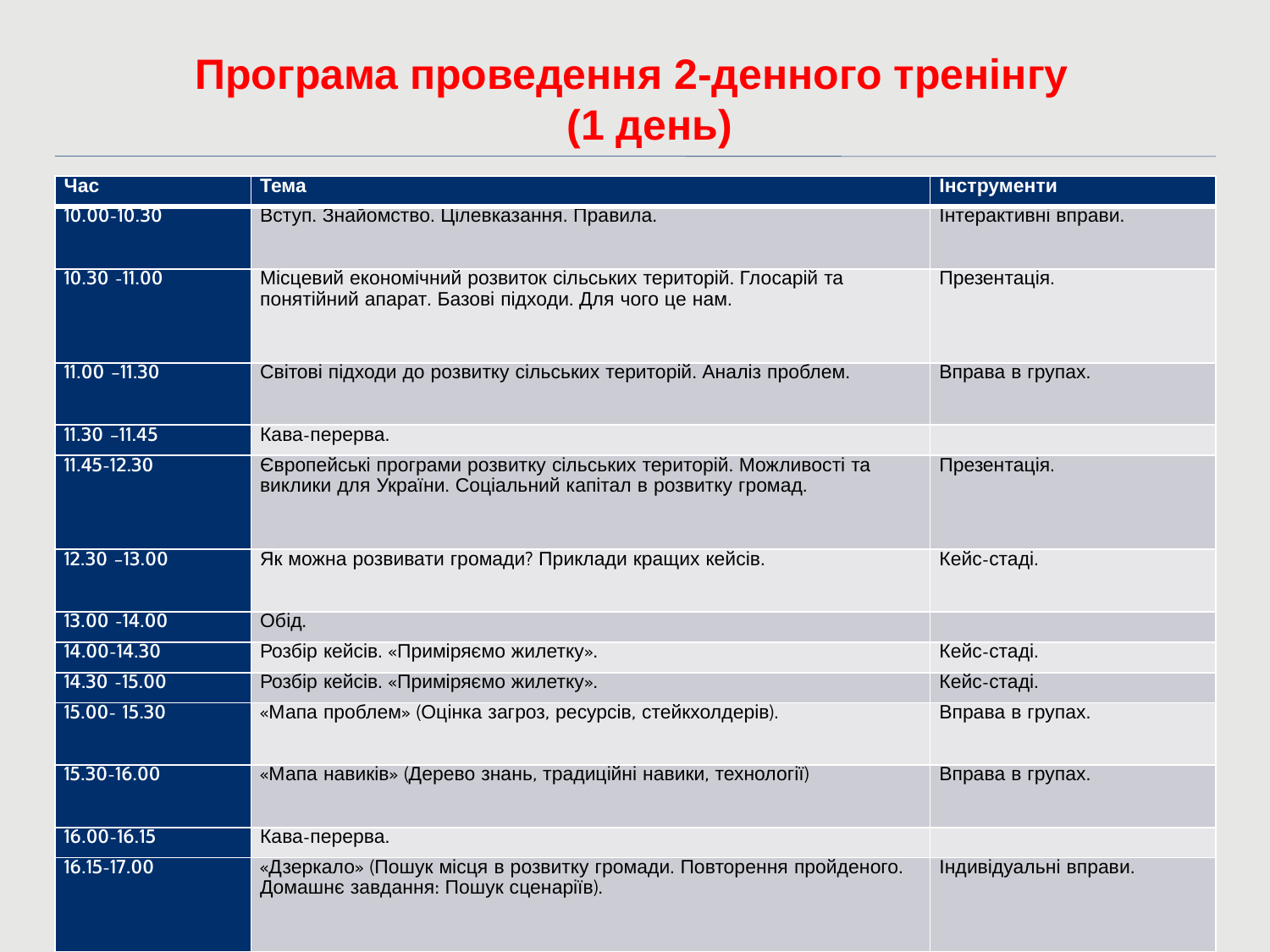

Програма проведення 2-денного тренінгу    (1 день)

| Час | Тема | Інструменти |
| --- | --- | --- |
| 10.00-10.30 | Вступ. Знайомство. Цілевказання. Правила. | Інтерактивні вправи. |
| 10.30 -11.00 | Місцевий економічний розвиток сільських територій. Глосарій та понятійний апарат. Базові підходи. Для чого це нам. | Презентація. |
| 11.00 –11.30 | Світові підходи до розвитку сільських територій. Аналіз проблем. | Вправа в групах. |
| 11.30 –11.45 | Кава-перерва. |  |
| 11.45-12.30 | Європейські програми розвитку сільських територій. Можливості та виклики для України. Соціальний капітал в розвитку громад. | Презентація. |
| 12.30 –13.00 | Як можна розвивати громади? Приклади кращих кейсів. | Кейс-стаді. |
| 13.00 -14.00 | Обід. |  |
| 14.00-14.30 | Розбір кейсів. «Приміряємо жилетку». | Кейс-стаді. |
| 14.30 -15.00 | Розбір кейсів. «Приміряємо жилетку». | Кейс-стаді. |
| 15.00- 15.30 | «Мапа проблем» (Оцінка загроз, ресурсів, стейкхолдерів). | Вправа в групах. |
| 15.30-16.00 | «Мапа навиків» (Дерево знань, традиційні навики, технології) | Вправа в групах. |
| 16.00-16.15 | Кава-перерва. |  |
| 16.15-17.00 | «Дзеркало» (Пошук місця в розвитку громади. Повторення пройденого. Домашнє завдання: Пошук сценаріїв). | Індивідуальні вправи. |